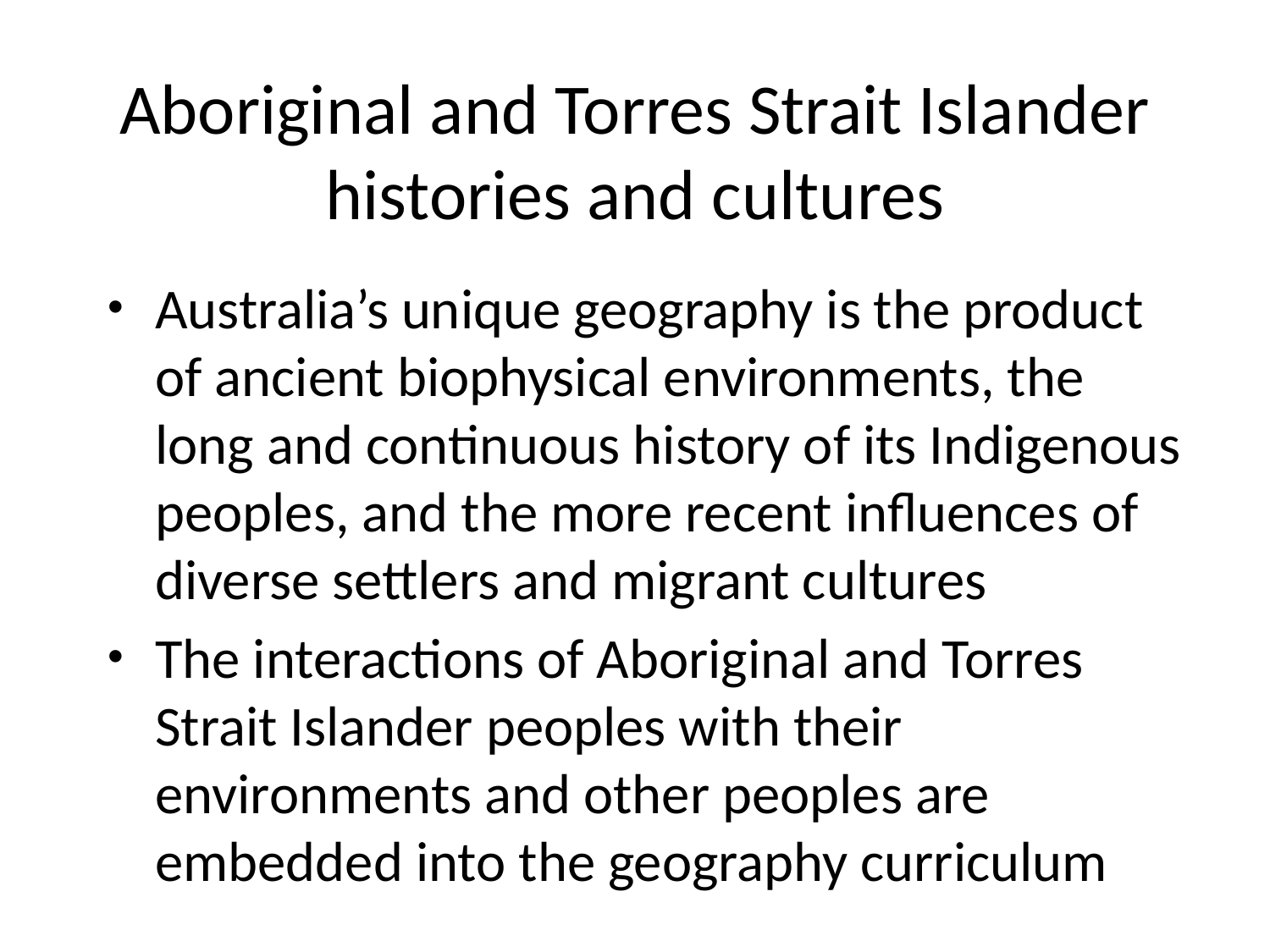

# Aboriginal and Torres Strait Islander histories and cultures
Australia’s unique geography is the product of ancient biophysical environments, the long and continuous history of its Indigenous peoples, and the more recent influences of diverse settlers and migrant cultures
The interactions of Aboriginal and Torres Strait Islander peoples with their environments and other peoples are embedded into the geography curriculum